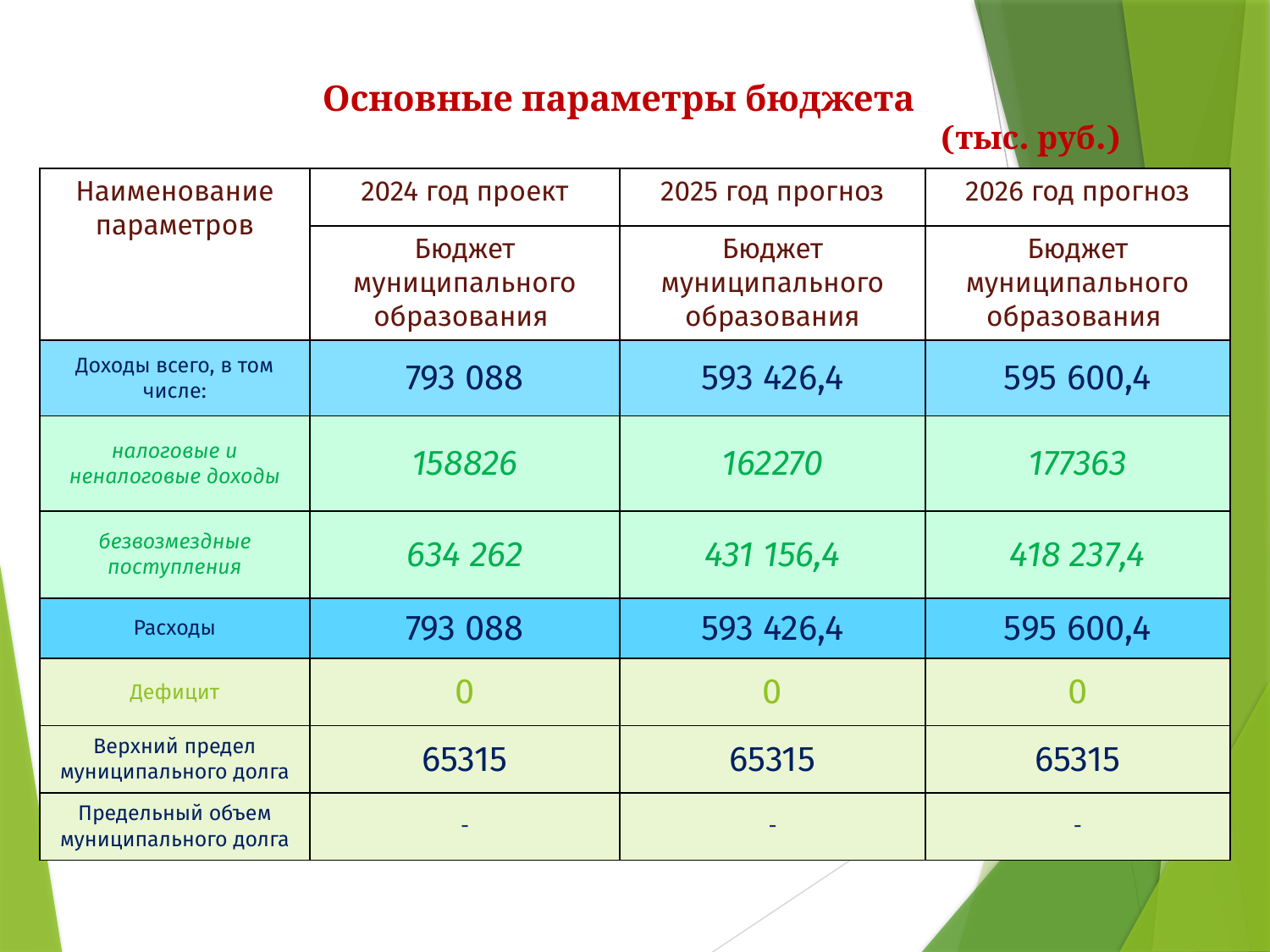

Основные параметры бюджета
							(тыс. руб.)
| Наименование параметров | 2024 год проект | 2025 год прогноз | 2026 год прогноз |
| --- | --- | --- | --- |
|  | Бюджет муниципального образования | Бюджет муниципального образования | Бюджет муниципального образования |
| Доходы всего, в том числе: | 793 088 | 593 426,4 | 595 600,4 |
| налоговые и неналоговые доходы | 158826 | 162270 | 177363 |
| безвозмездные поступления | 634 262 | 431 156,4 | 418 237,4 |
| Расходы | 793 088 | 593 426,4 | 595 600,4 |
| Дефицит | 0 | 0 | 0 |
| Верхний предел муниципального долга | 65315 | 65315 | 65315 |
| Предельный объем муниципального долга | - | - | - |